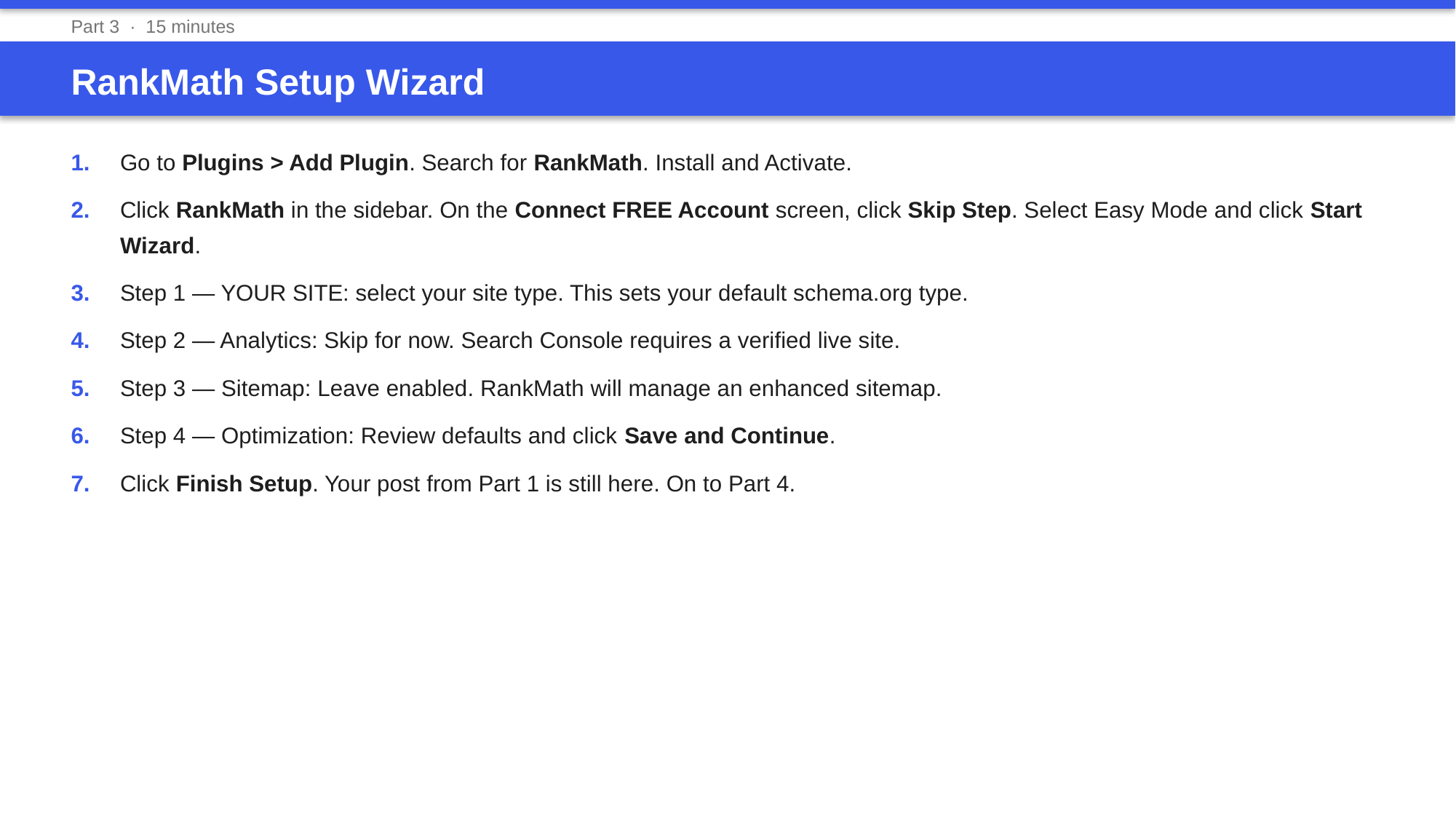

Part 3  ·  15 minutes

RankMath Setup Wizard
1.	Go to Plugins > Add Plugin. Search for RankMath. Install and Activate.
2.	Click RankMath in the sidebar. On the Connect FREE Account screen, click Skip Step. Select Easy Mode and click Start Wizard.
3.	Step 1 — YOUR SITE: select your site type. This sets your default schema.org type.
4.	Step 2 — Analytics: Skip for now. Search Console requires a verified live site.
5.	Step 3 — Sitemap: Leave enabled. RankMath will manage an enhanced sitemap.
6.	Step 4 — Optimization: Review defaults and click Save and Continue.
7.	Click Finish Setup. Your post from Part 1 is still here. On to Part 4.